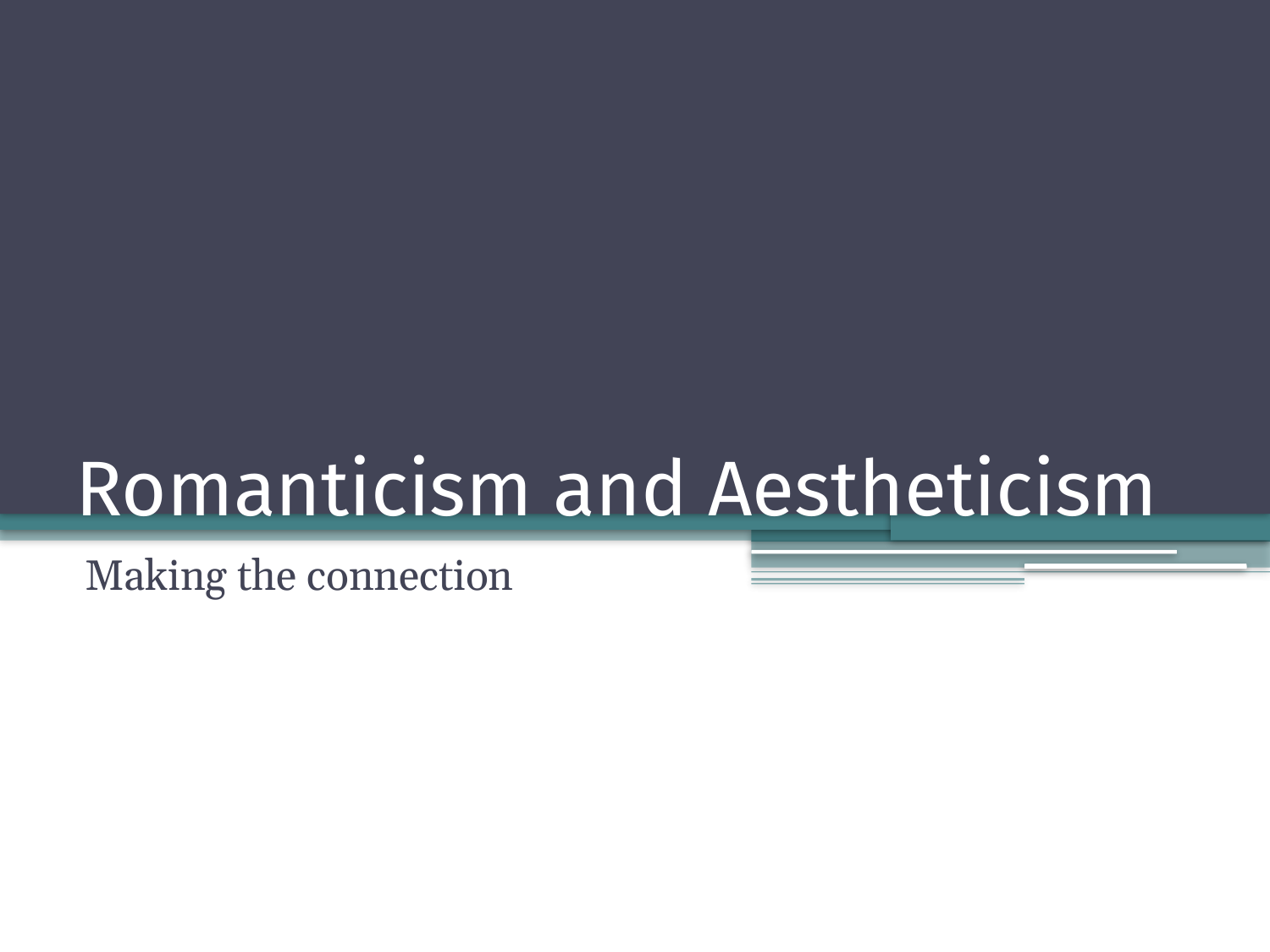

# Romanticism and Aestheticism
Making the connection